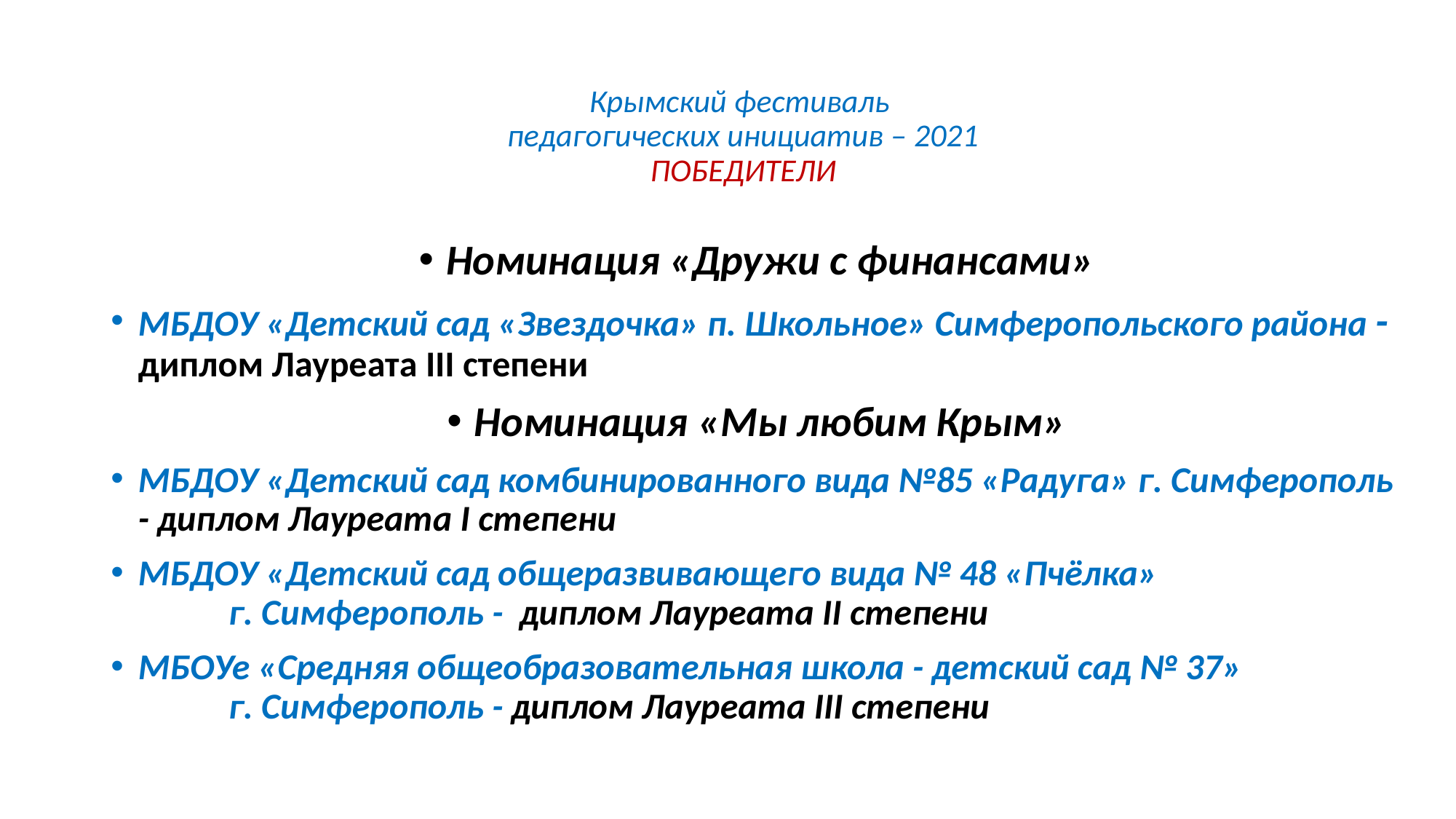

# Крымский фестиваль педагогических инициатив – 2021 ПОБЕДИТЕЛИ
Номинация «Дружи с финансами»
МБДОУ «Детский сад «Звездочка» п. Школьное» Симферопольского района - диплом Лауреата III степени
Номинация «Мы любим Крым»
МБДОУ «Детский сад комбинированного вида №85 «Радуга» г. Симферополь - диплом Лауреата I степени
МБДОУ «Детский сад общеразвивающего вида № 48 «Пчёлка»                                         г. Симферополь -  диплом Лауреата II степени
МБОУе «Средняя общеобразовательная школа - детский сад № 37»                               г. Симферополь - диплом Лауреата III степени